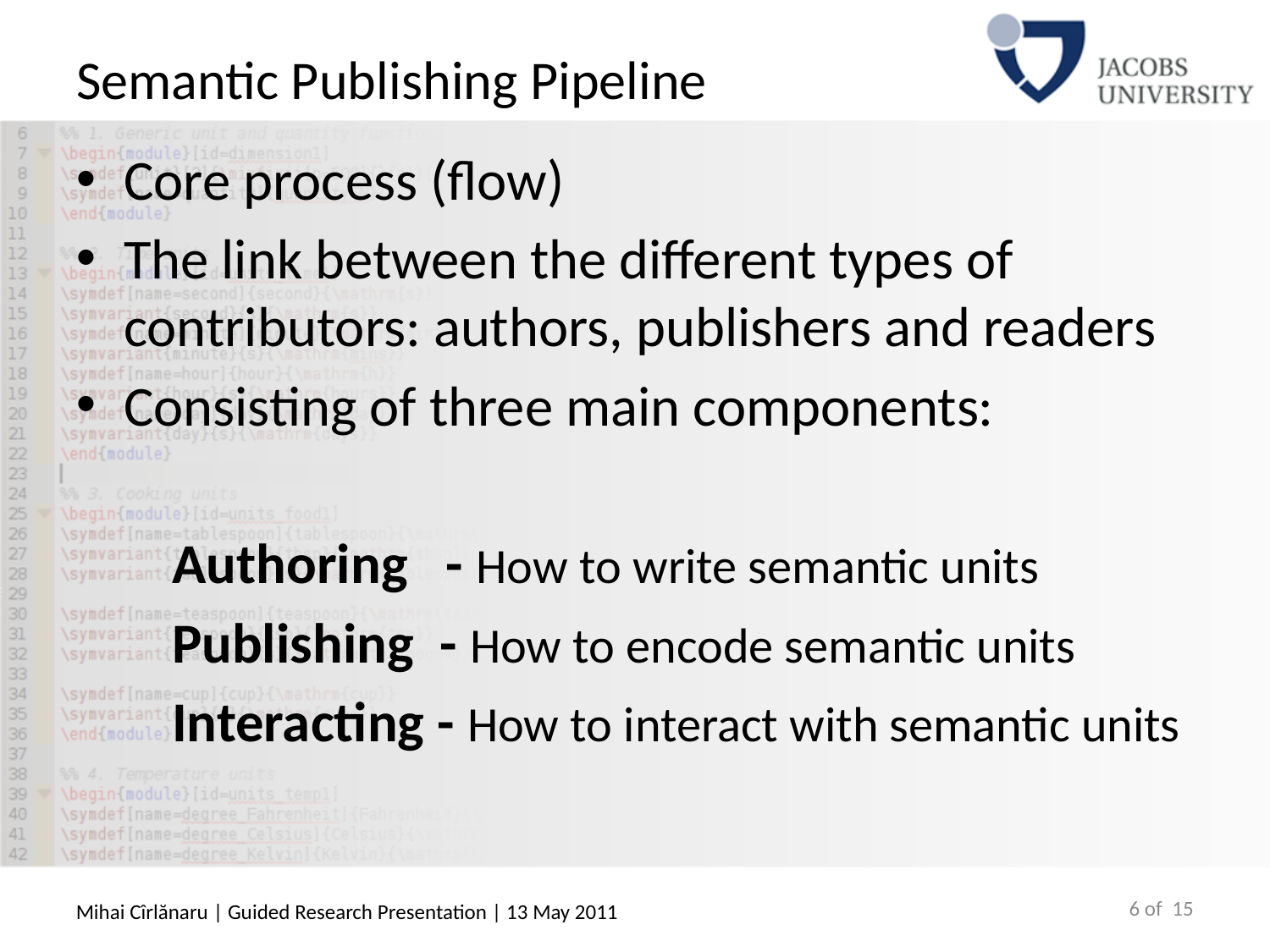

Semantic Publishing Pipeline
Core process (flow)
The link between the different types of contributors: authors, publishers and readers
Consisting of three main components:

Authoring   - How to write semantic units
Publishing  - How to encode semantic units
Interacting - How to interact with semantic units
6 of  15
Mihai Cîrlănaru | Guided Research Presentation | 13 May 2011